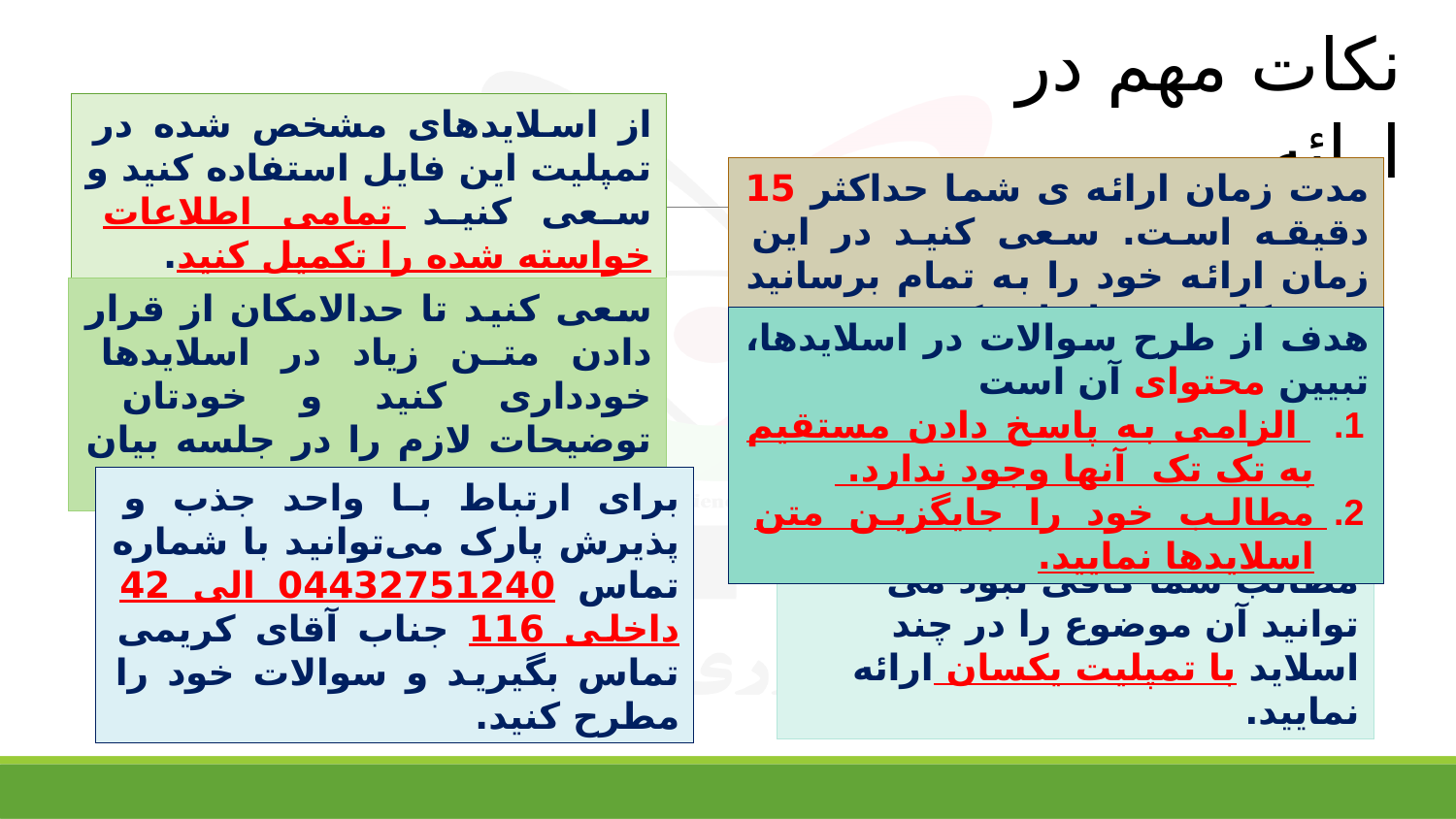

نکات مهم در ارائه

از اسلاید‌های مشخص شده در تمپلیت این فایل استفاده کنید و سعی کنید تمامی اطلاعات خواسته شده را تکمیل کنید.
مدت زمان ارائه ی شما حداکثر 15 دقیقه است. سعی کنید در این زمان ارائه خود را به تمام برسانید و به نکات مهم اشاره کنید.
سعی کنید تا حدالامکان از قرار دادن متن زیاد در اسلایدها خودداری کنید و خودتان توضیحات لازم را در جلسه بیان کنید.
هدف از طرح سوالات در اسلایدها، تبیین محتوای آن است
 الزامی به پاسخ دادن مستقیم به تک تک  آنها وجود ندارد.
مطالب خود را جایگزین متن اسلایدها نمایید.
برای ارتباط با واحد جذب و پذیرش پارک می‌توانید با شماره تماس 04432751240 الی 42 داخلی 116 جناب آقای کریمی تماس بگیرید و سوالات خود را مطرح کنید.
درصورتیکه یک اسلاید برای مطالب شما کافی نبود می توانید آن موضوع را در چند اسلاید با تمپلیت یکسان ارائه نمایید.